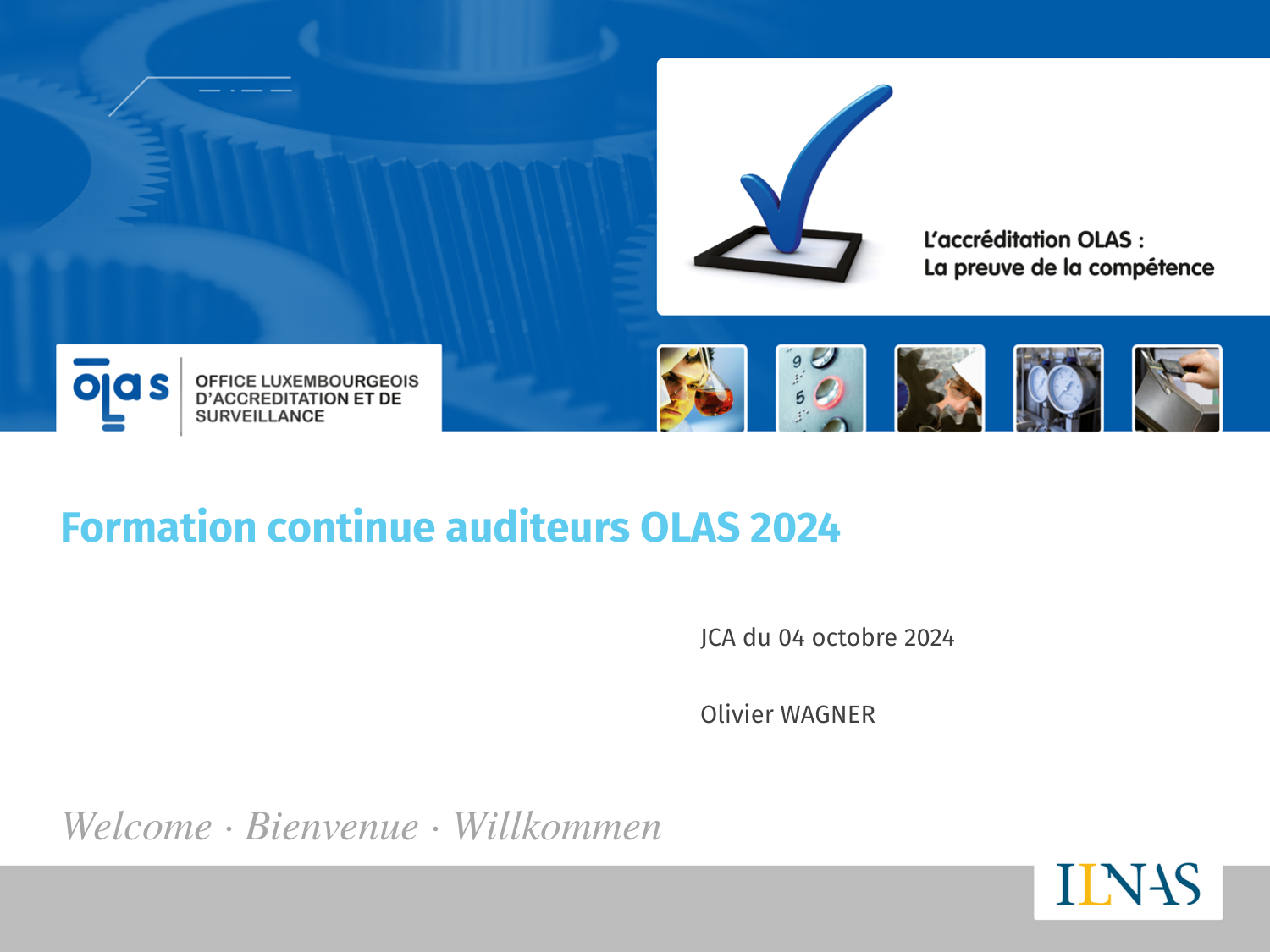

# Formation continue auditeurs OLAS 2024
JCA du 04 octobre 2024

Olivier WAGNER